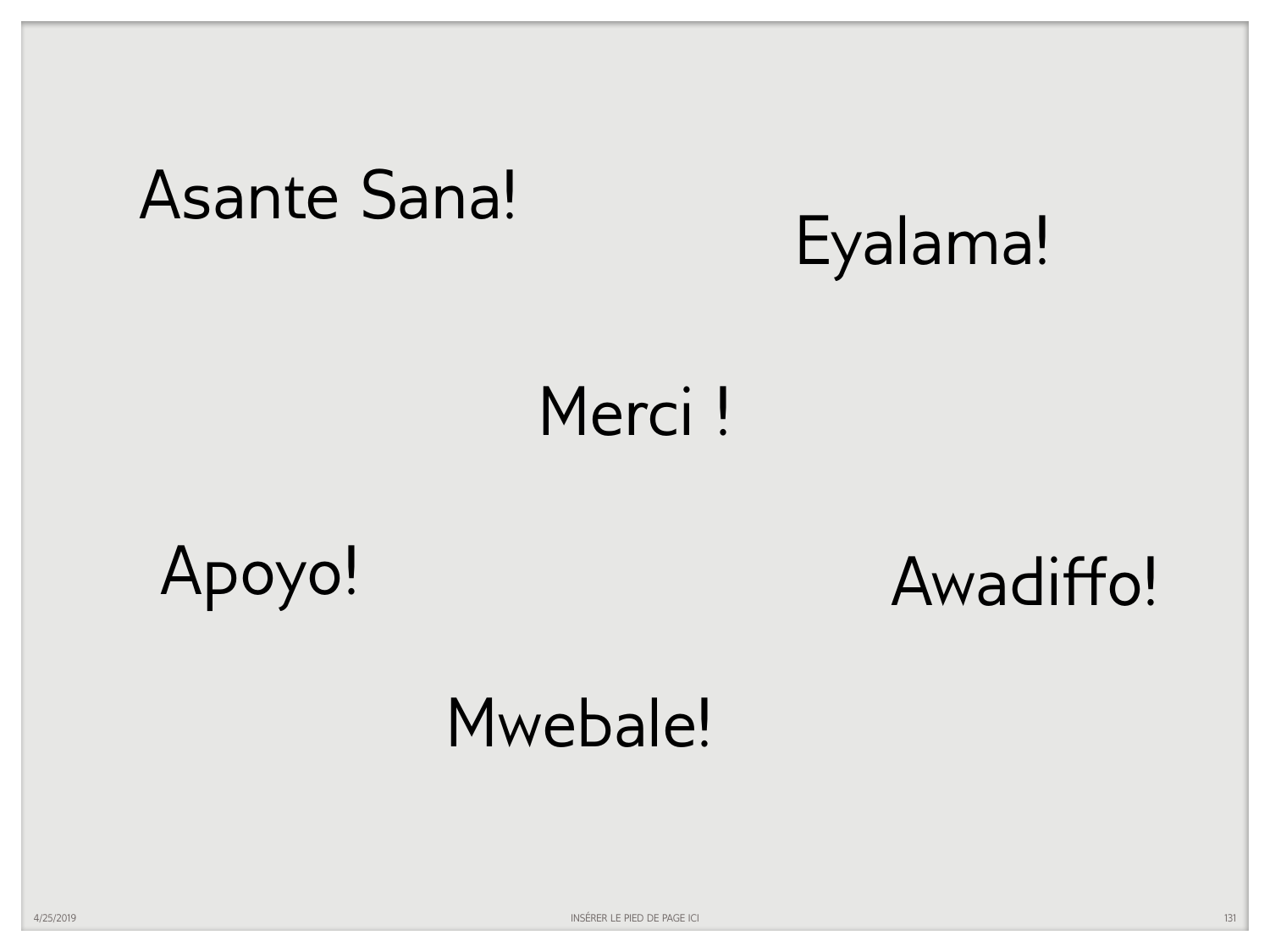

Asante Sana!
Eyalama!
# Merci !
Apoyo!
Awadiffo!
Mwebale!
4/25/2019
INSÉRER LE PIED DE PAGE ICI
131